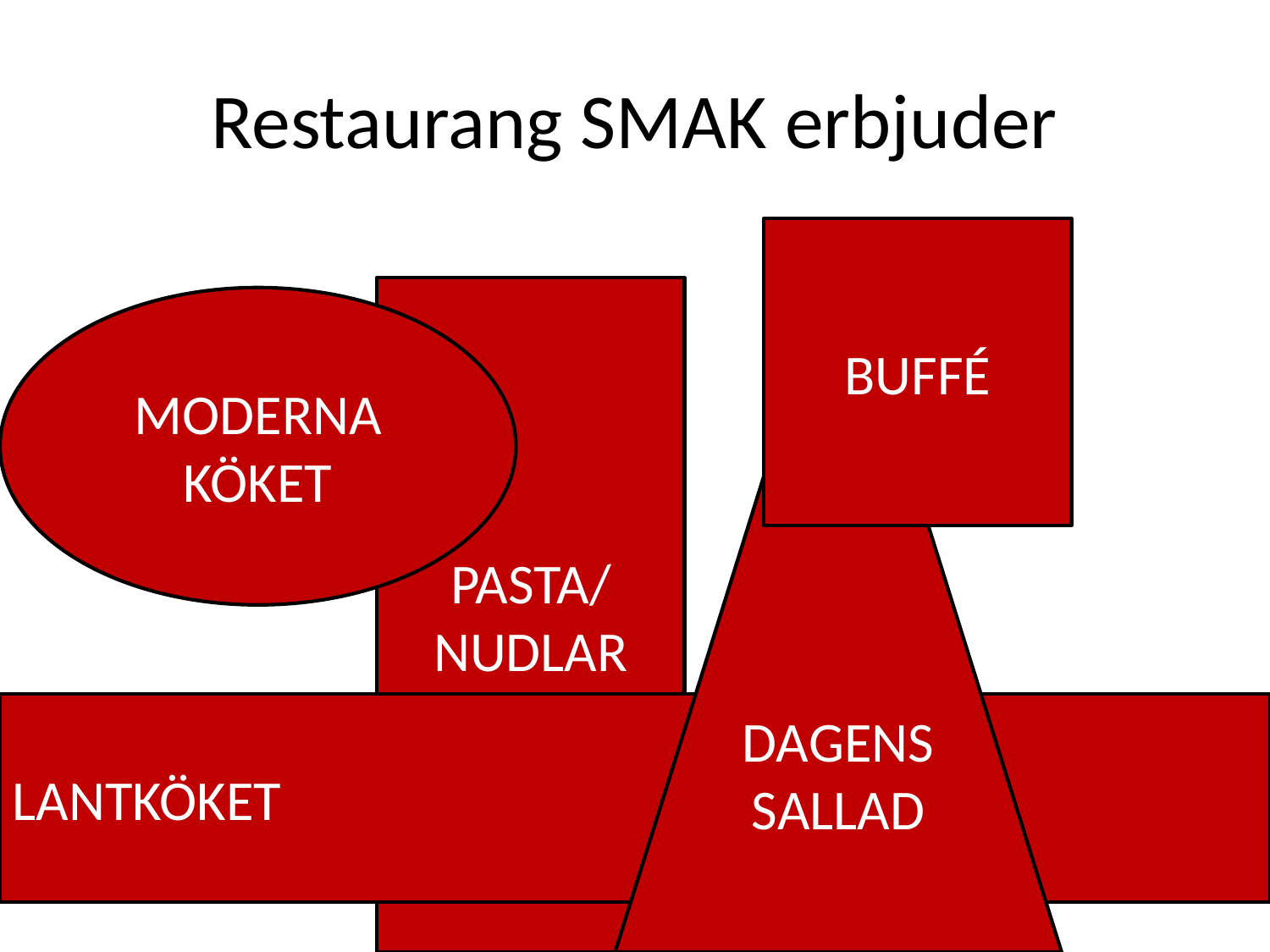

# Restaurang SMAK erbjuder
BUFFÉ
DAGENS SALLAD
PASTA/
NUDLAR
MODERNA KÖKET
LANTKÖKET